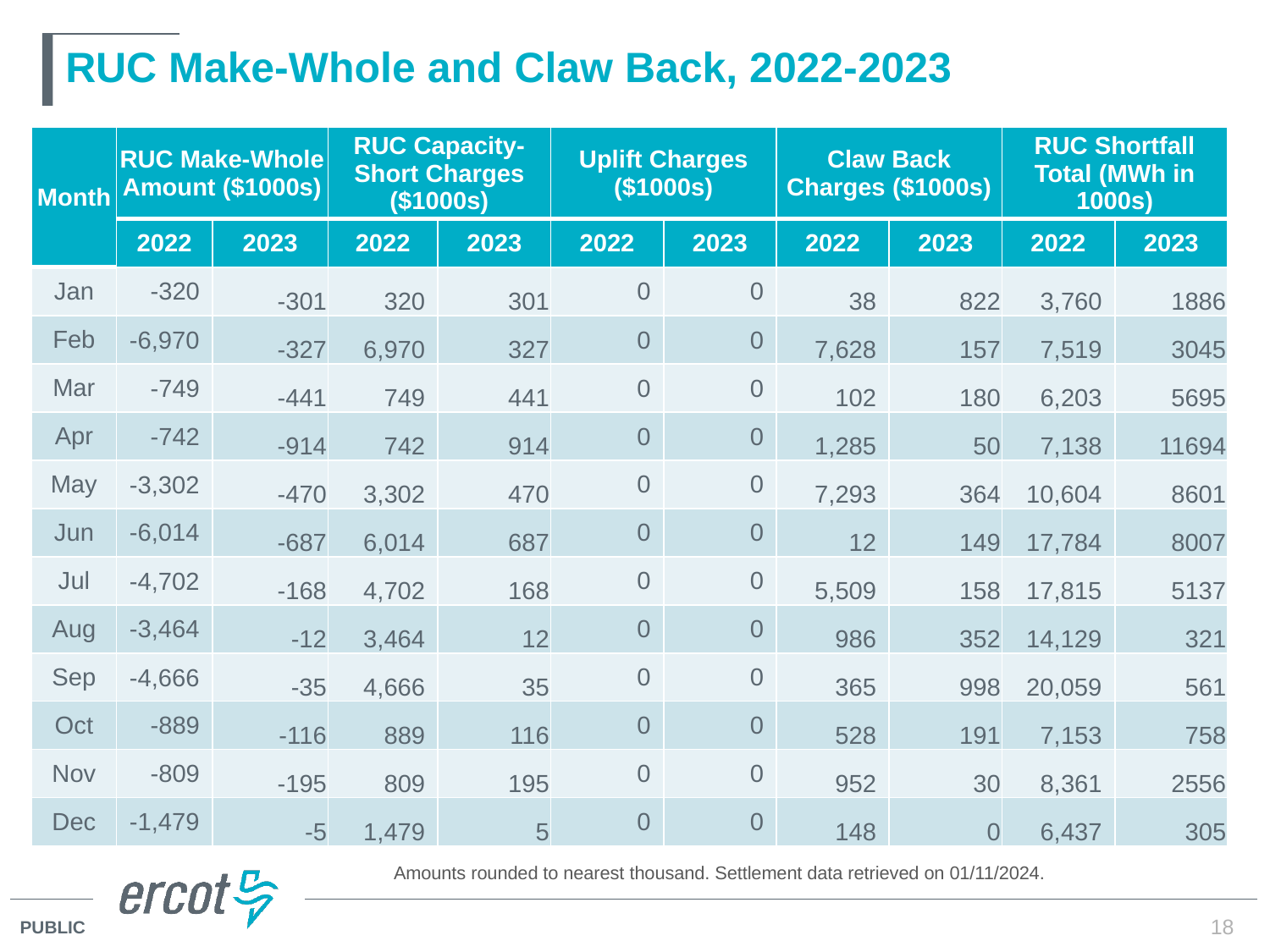

# RUC Make-Whole and Claw Back, 2022-2023
| Month | RUC Make-Whole Amount ($1000s) |  | RUC Capacity-Short Charges ($1000s) |  | Uplift Charges ($1000s) |  | Claw Back Charges ($1000s) |  | RUC Shortfall Total (MWh in 1000s) |  |
| --- | --- | --- | --- | --- | --- | --- | --- | --- | --- | --- |
|  | 2022 | 2023 | 2022 | 2023 | 2022 | 2023 | 2022 | 2023 | 2022 | 2023 |
| Jan | -320 | -301 | 320 | 301 | 0 | 0 | 38 | 822 | 3,760 | 1886 |
| Feb | -6,970 | -327 | 6,970 | 327 | 0 | 0 | 7,628 | 157 | 7,519 | 3045 |
| Mar | -749 | -441 | 749 | 441 | 0 | 0 | 102 | 180 | 6,203 | 5695 |
| Apr | -742 | -914 | 742 | 914 | 0 | 0 | 1,285 | 50 | 7,138 | 11694 |
| May | -3,302 | -470 | 3,302 | 470 | 0 | 0 | 7,293 | 364 | 10,604 | 8601 |
| Jun | -6,014 | -687 | 6,014 | 687 | 0 | 0 | 12 | 149 | 17,784 | 8007 |
| Jul | -4,702 | -168 | 4,702 | 168 | 0 | 0 | 5,509 | 158 | 17,815 | 5137 |
| Aug | -3,464 | -12 | 3,464 | 12 | 0 | 0 | 986 | 352 | 14,129 | 321 |
| Sep | -4,666 | -35 | 4,666 | 35 | 0 | 0 | 365 | 998 | 20,059 | 561 |
| Oct | -889 | -116 | 889 | 116 | 0 | 0 | 528 | 191 | 7,153 | 758 |
| Nov | -809 | -195 | 809 | 195 | 0 | 0 | 952 | 30 | 8,361 | 2556 |
| Dec | -1,479 | -5 | 1,479 | 5 | 0 | 0 | 148 | 0 | 6,437 | 305 |
Amounts rounded to nearest thousand. Settlement data retrieved on 01/11/2024.
18